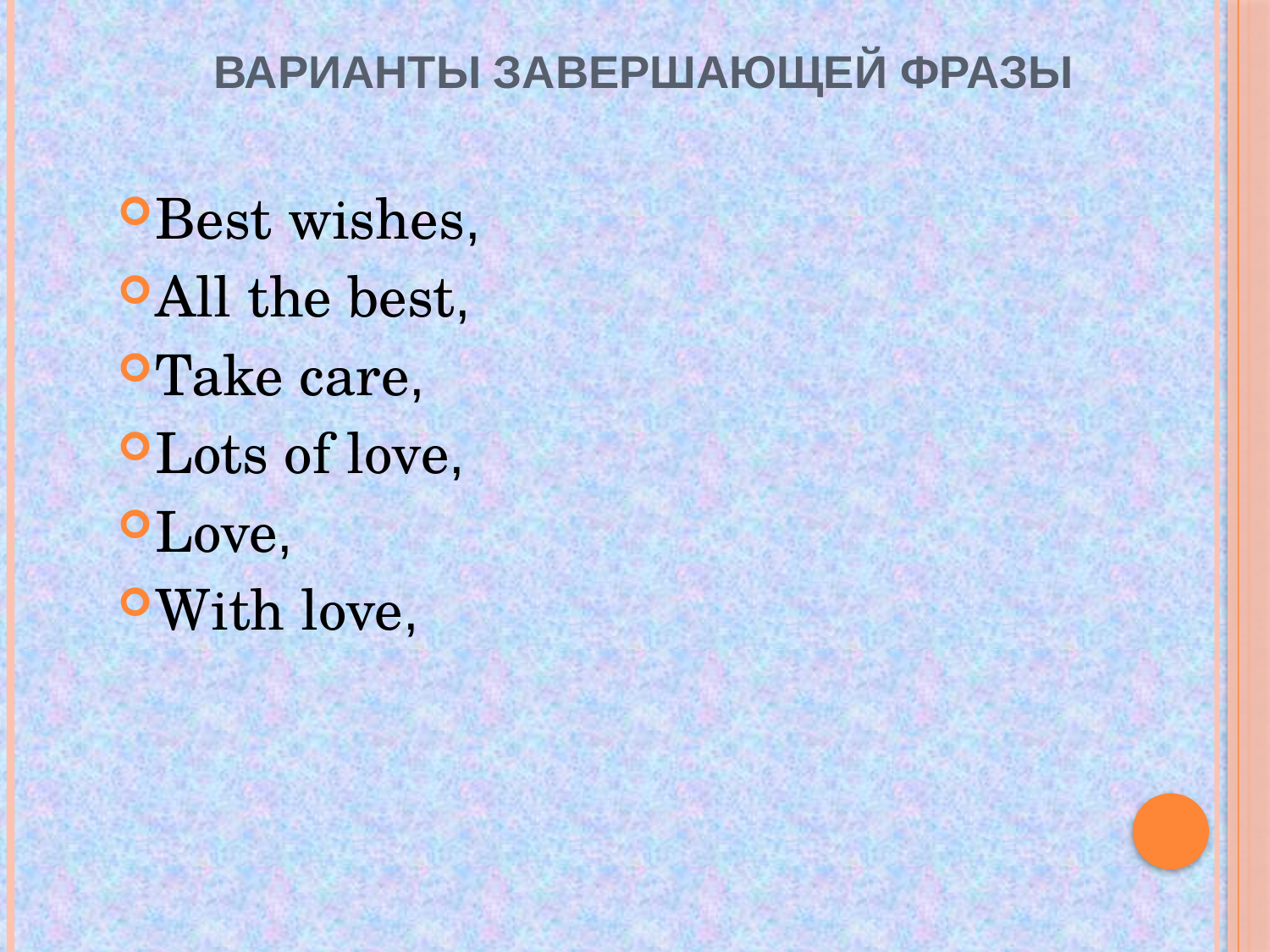

# Варианты завершающей фразы
Best wishes,
All the best,
Take care,
Lots of love,
Love,
With love,